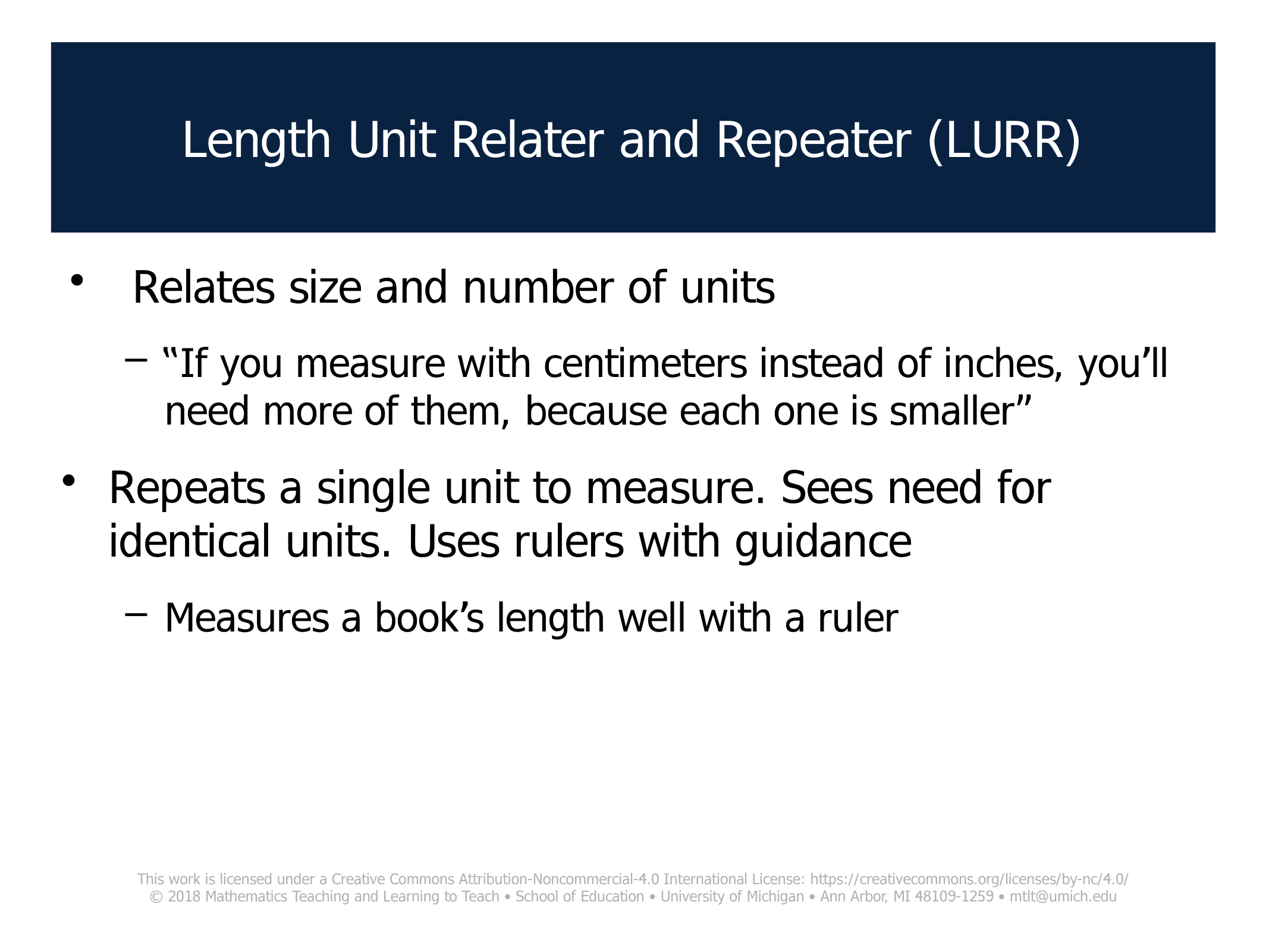

# Length Unit Relater and Repeater (LURR)
Relates size and number of units
“If you measure with centimeters instead of inches, you’ll need more of them, because each one is smaller”
Repeats a single unit to measure. Sees need for identical units. Uses rulers with guidance
Measures a book’s length well with a ruler
This work is licensed under a Creative Commons Attribution-Noncommercial-4.0 International License: https://creativecommons.org/licenses/by-nc/4.0/
© 2018 Mathematics Teaching and Learning to Teach • School of Education • University of Michigan • Ann Arbor, MI 48109-1259 • mtlt@umich.edu